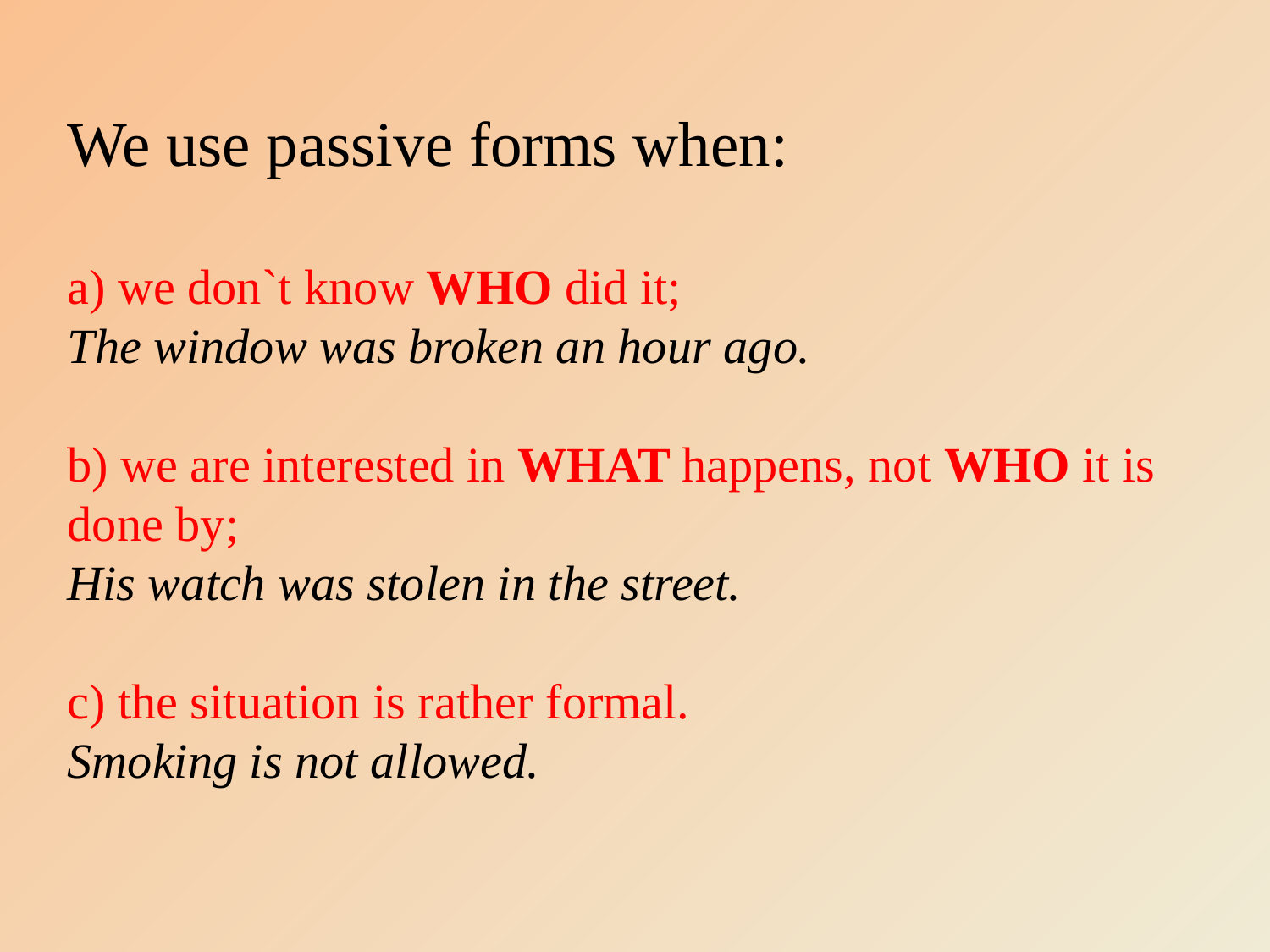

We use passive forms when:

a) we don`t know WHO did it;
The window was broken an hour ago.

b) we are interested in WHAT happens, not WHO it is done by;
His watch was stolen in the street.

с) the situation is rather formal.
Smoking is not allowed.